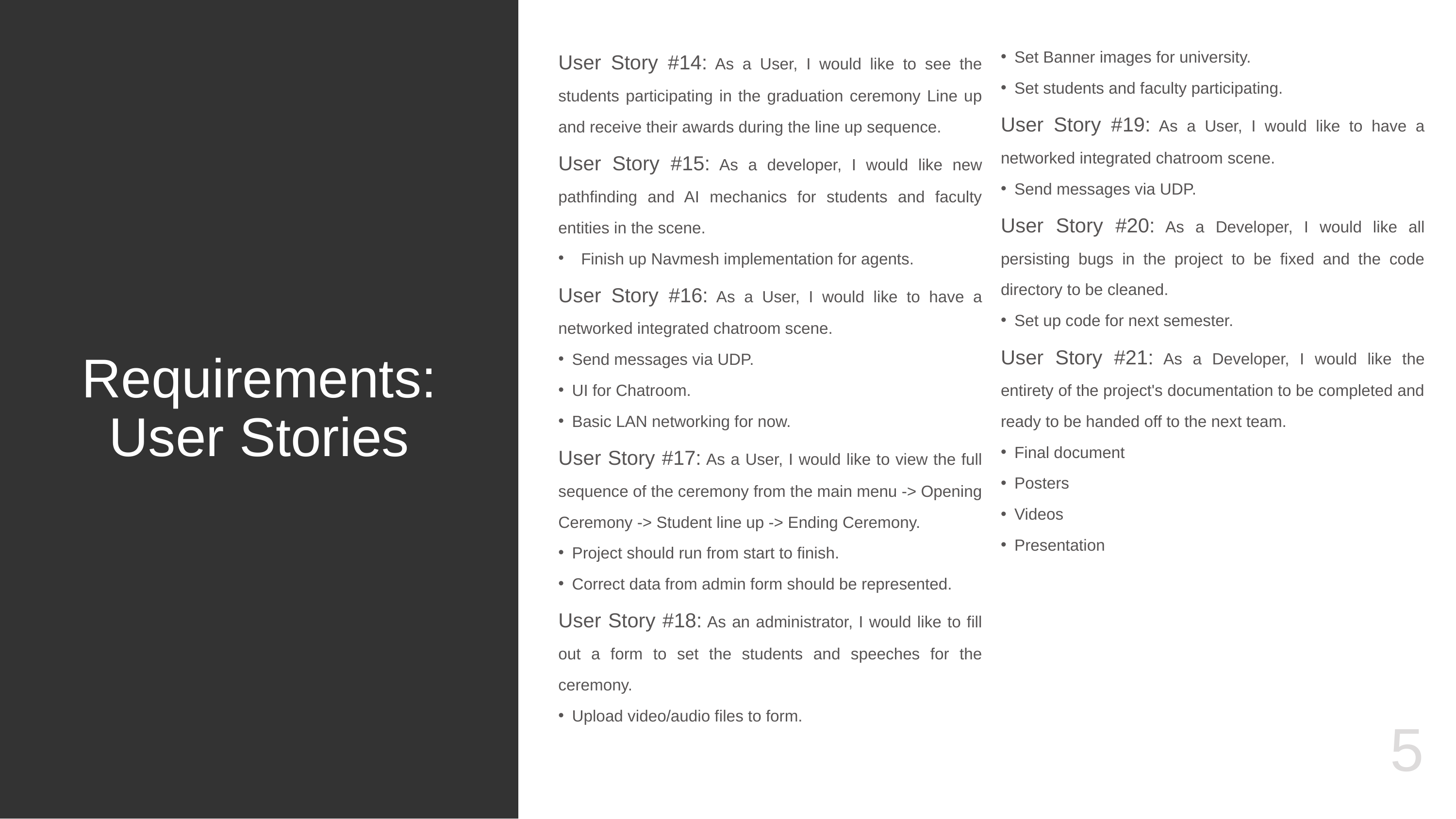

User Story #14: As a User, I would like to see the students participating in the graduation ceremony Line up and receive their awards during the line up sequence.
User Story #15: As a developer, I would like new pathfinding and AI mechanics for students and faculty entities in the scene.
Finish up Navmesh implementation for agents.
User Story #16: As a User, I would like to have a networked integrated chatroom scene.
Send messages via UDP.
UI for Chatroom.
Basic LAN networking for now.
User Story #17: As a User, I would like to view the full sequence of the ceremony from the main menu -> Opening Ceremony -> Student line up -> Ending Ceremony.
Project should run from start to finish.
Correct data from admin form should be represented.
User Story #18: As an administrator, I would like to fill out a form to set the students and speeches for the ceremony.
Upload video/audio files to form.
Set Banner images for university.
Set students and faculty participating.
User Story #19: As a User, I would like to have a networked integrated chatroom scene.
Send messages via UDP.
User Story #20: As a Developer, I would like all persisting bugs in the project to be fixed and the code directory to be cleaned.
Set up code for next semester.
User Story #21: As a Developer, I would like the entirety of the project's documentation to be completed and ready to be handed off to the next team.
Final document
Posters
Videos
Presentation

# Requirements: User Stories
5